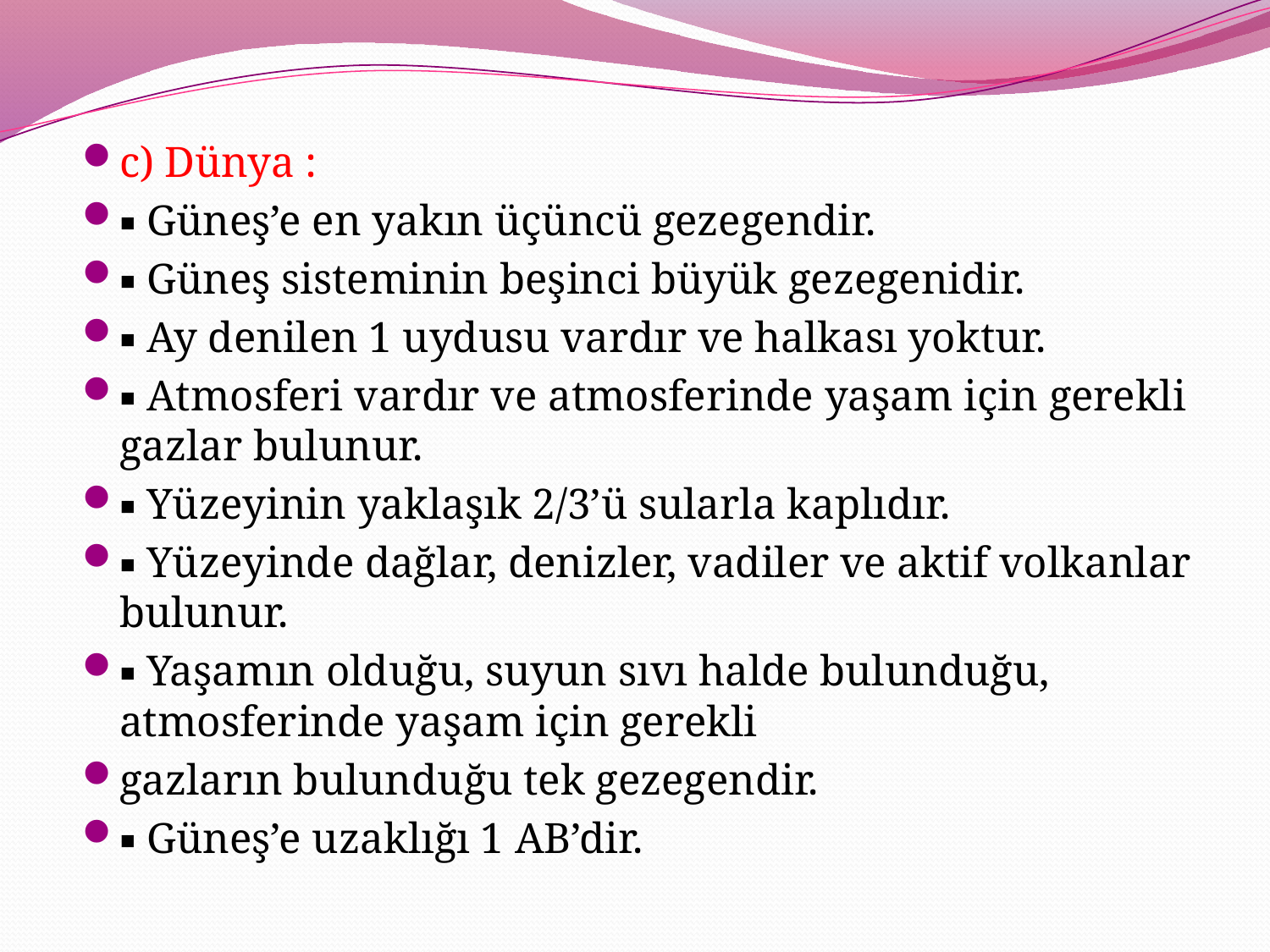

c) Dünya :
▪ Güneş’e en yakın üçüncü gezegendir.
▪ Güneş sisteminin beşinci büyük gezegenidir.
▪ Ay denilen 1 uydusu vardır ve halkası yoktur.
▪ Atmosferi vardır ve atmosferinde yaşam için gerekli gazlar bulunur.
▪ Yüzeyinin yaklaşık 2/3’ü sularla kaplıdır.
▪ Yüzeyinde dağlar, denizler, vadiler ve aktif volkanlar bulunur.
▪ Yaşamın olduğu, suyun sıvı halde bulunduğu, atmosferinde yaşam için gerekli
gazların bulunduğu tek gezegendir.
▪ Güneş’e uzaklığı 1 AB’dir.